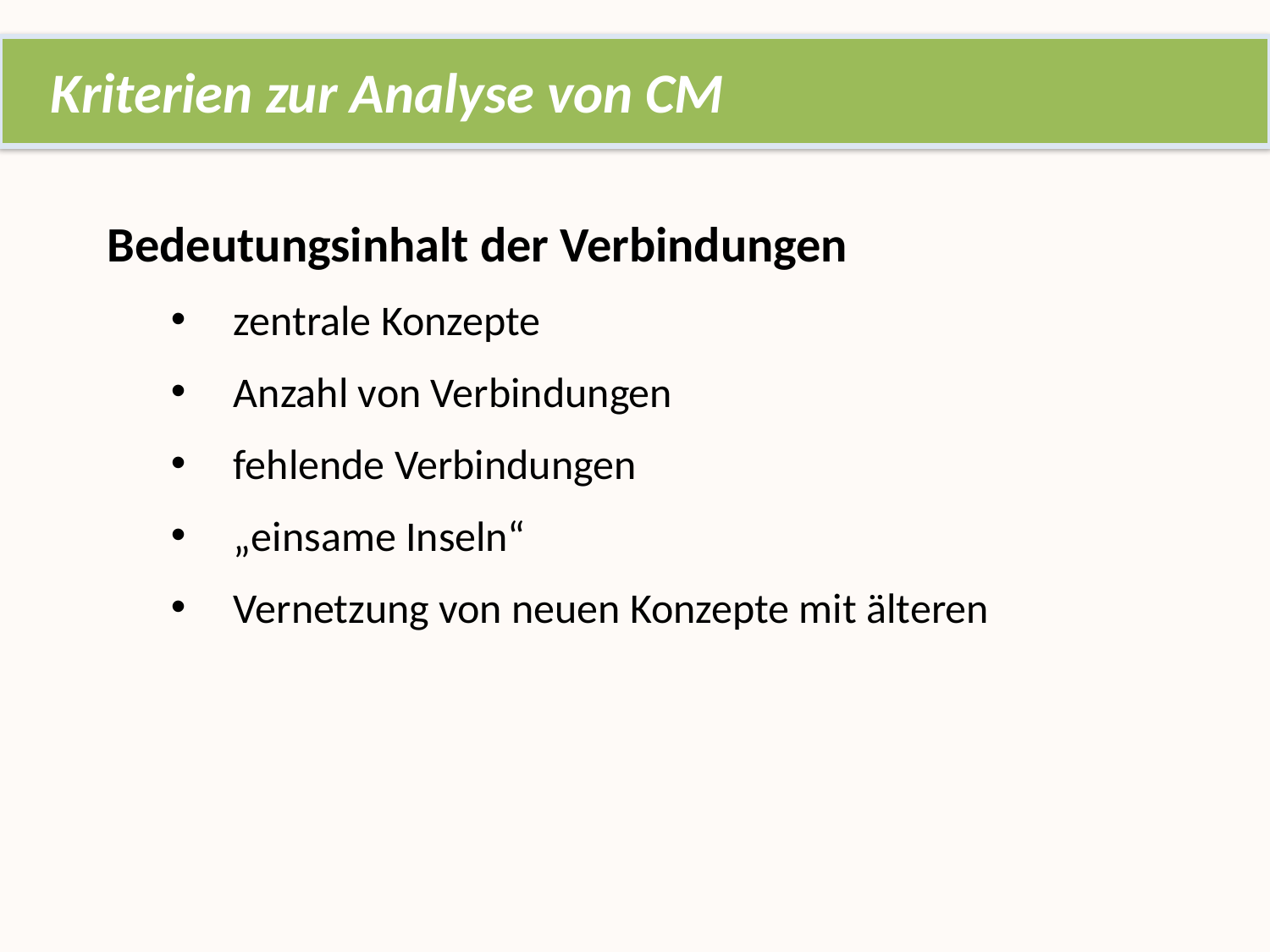

Kriterien zur Analyse von CM
Bedeutungsinhalt der Verbindungen
zentrale Konzepte
Anzahl von Verbindungen
fehlende Verbindungen
„einsame Inseln“
Vernetzung von neuen Konzepte mit älteren